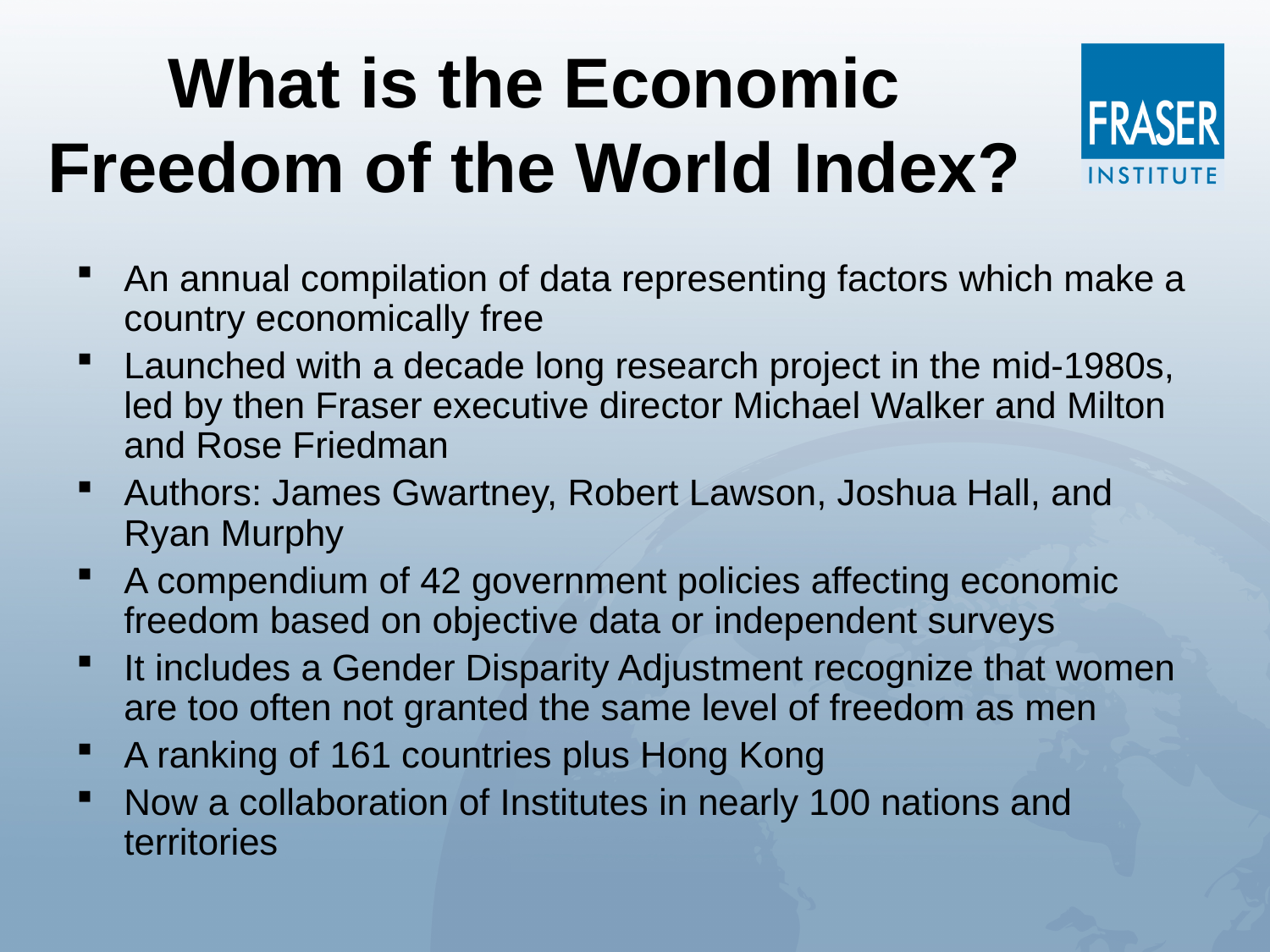

What is the Economic Freedom of the World Index?

An annual compilation of data representing factors which make a country economically free
Launched with a decade long research project in the mid-1980s, led by then Fraser executive director Michael Walker and Milton and Rose Friedman
Authors: James Gwartney, Robert Lawson, Joshua Hall, and Ryan Murphy
A compendium of 42 government policies affecting economic freedom based on objective data or independent surveys
It includes a Gender Disparity Adjustment recognize that women are too often not granted the same level of freedom as men
A ranking of 161 countries plus Hong Kong
Now a collaboration of Institutes in nearly 100 nations and territories